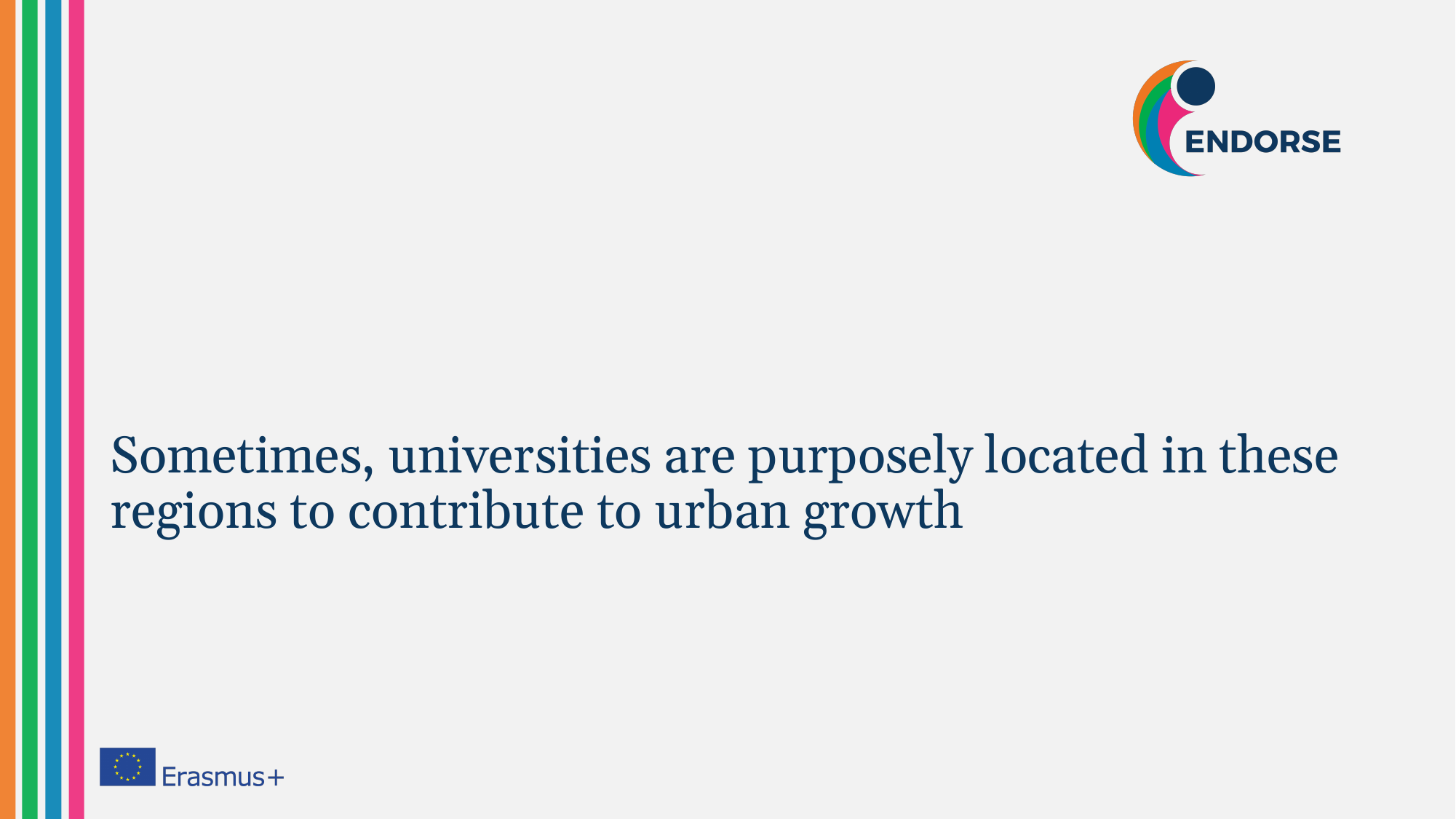

# Sometimes, universities are purposely located in these regions to contribute to urban growth